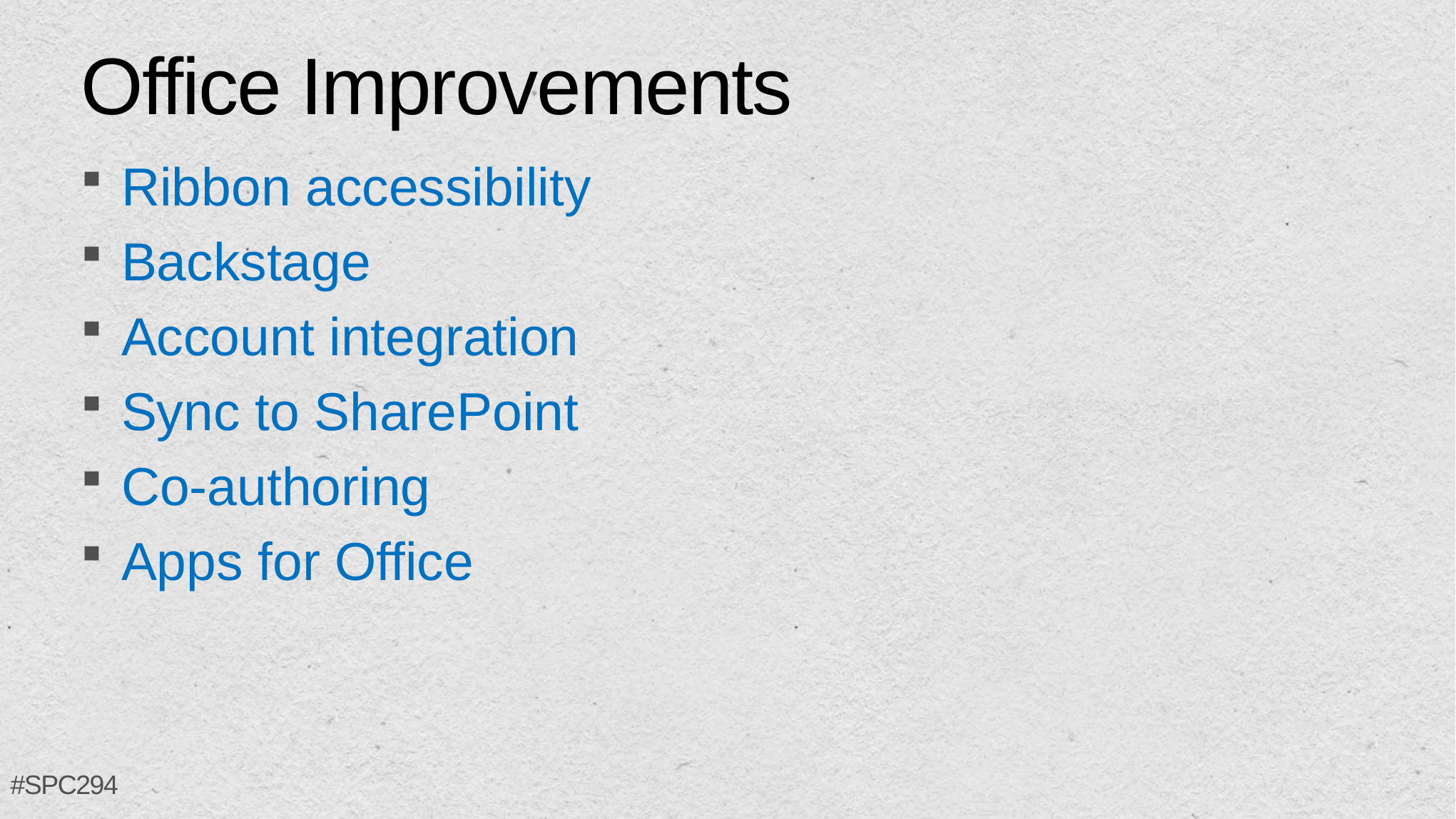

Office Improvements
Ribbon accessibility
Backstage
Account integration
Sync to SharePoint
Co-authoring
Apps for Office